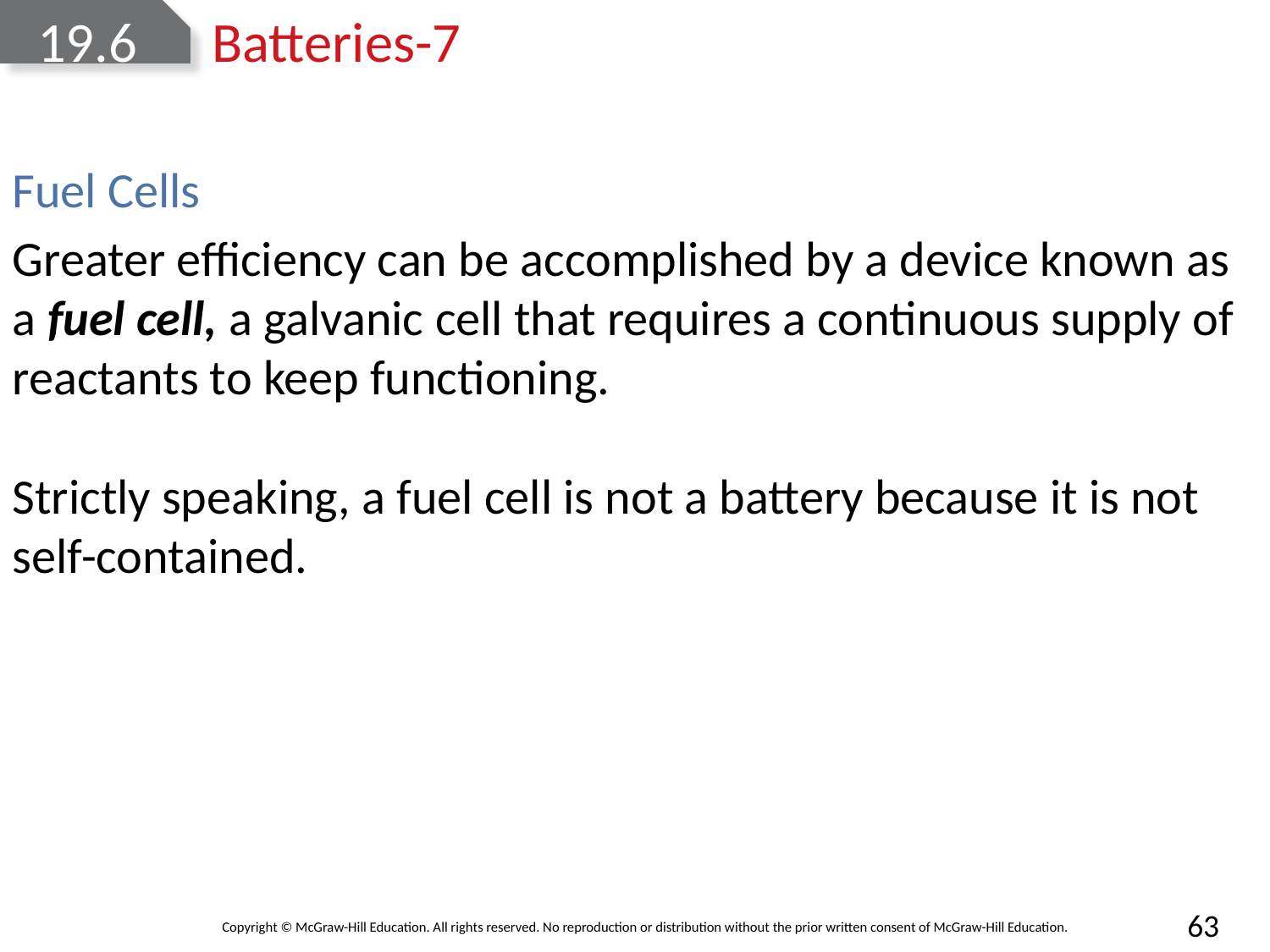

# 19.6	Batteries-7
Fuel Cells
Greater efficiency can be accomplished by a device known as a fuel cell, a galvanic cell that requires a continuous supply of reactants to keep functioning.
Strictly speaking, a fuel cell is not a battery because it is not self-contained.